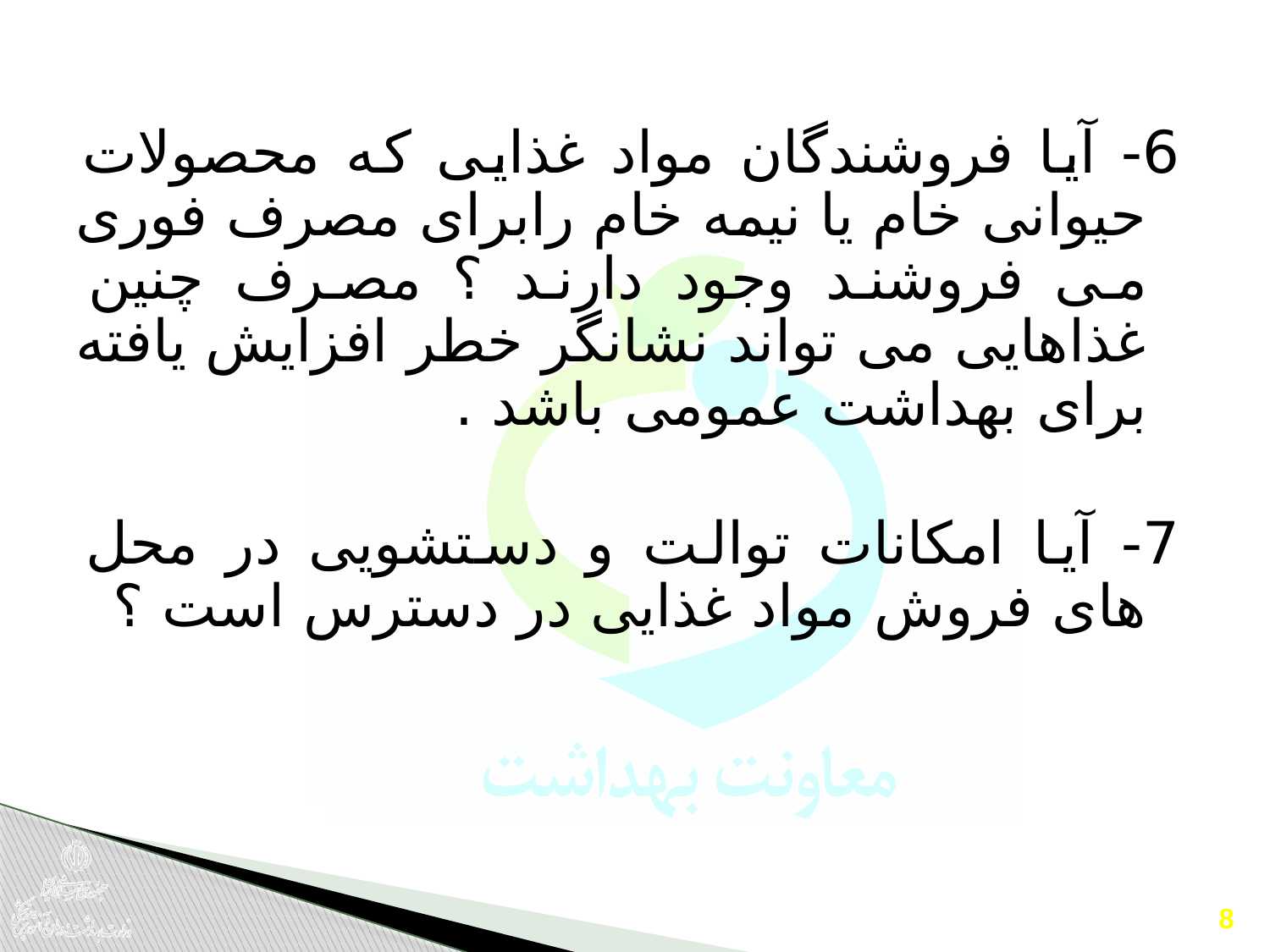

6- آیا فروشندگان مواد غذایی که محصولات حیوانی خام یا نیمه خام رابرای مصرف فوری می فروشند وجود دارند ؟ مصرف چنین غذاهایی می تواند نشانگر خطر افزایش یافته برای بهداشت عمومی باشد .

7- آیا امکانات توالت و دستشویی در محل های فروش مواد غذایی در دسترس است ؟
8